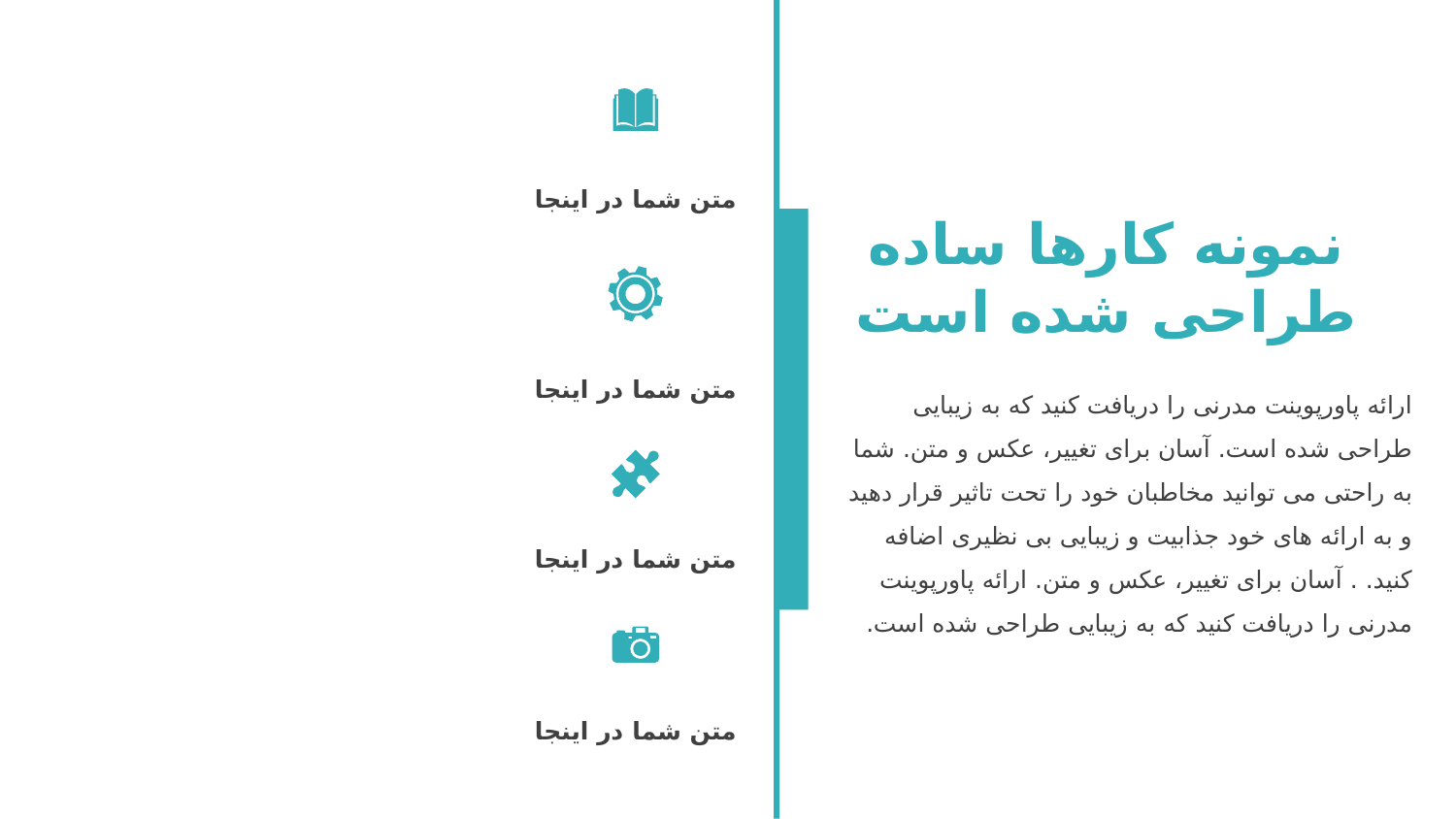

متن شما در اینجا
نمونه کارها ساده طراحی شده است

متن شما در اینجا
ارائه پاورپوینت مدرنی را دریافت کنید که به زیبایی طراحی شده است. آسان برای تغییر، عکس و متن. شما به راحتی می توانید مخاطبان خود را تحت تاثیر قرار دهید و به ارائه های خود جذابیت و زیبایی بی نظیری اضافه کنید. . آسان برای تغییر، عکس و متن. ارائه پاورپوینت مدرنی را دریافت کنید که به زیبایی طراحی شده است.

متن شما در اینجا

متن شما در اینجا